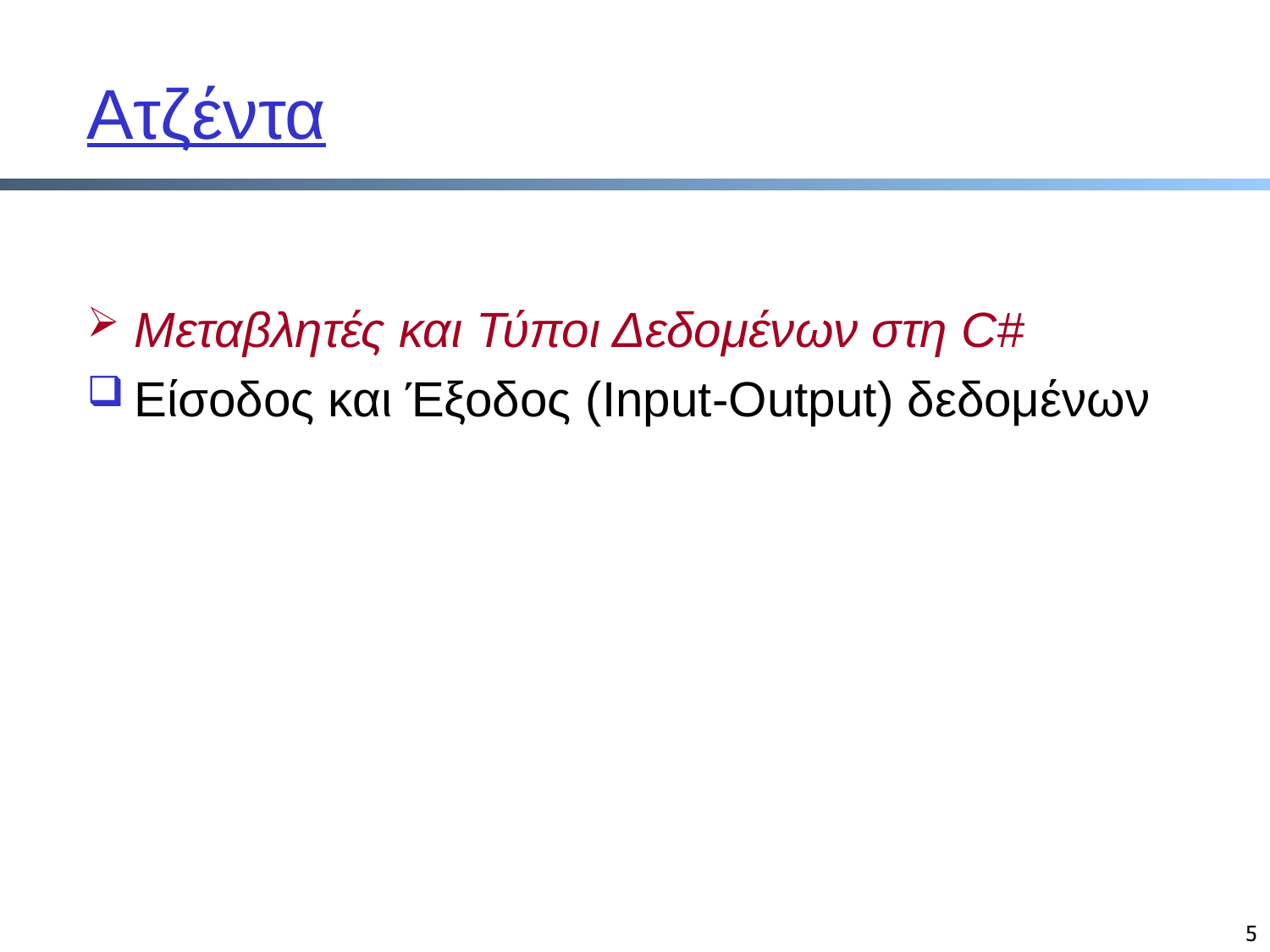

Ατζέντα

Μεταβλητές και Τύποι Δεδομένων στη C#
Είσοδος και Έξοδος (Input-Οutput) δεδομένων
5